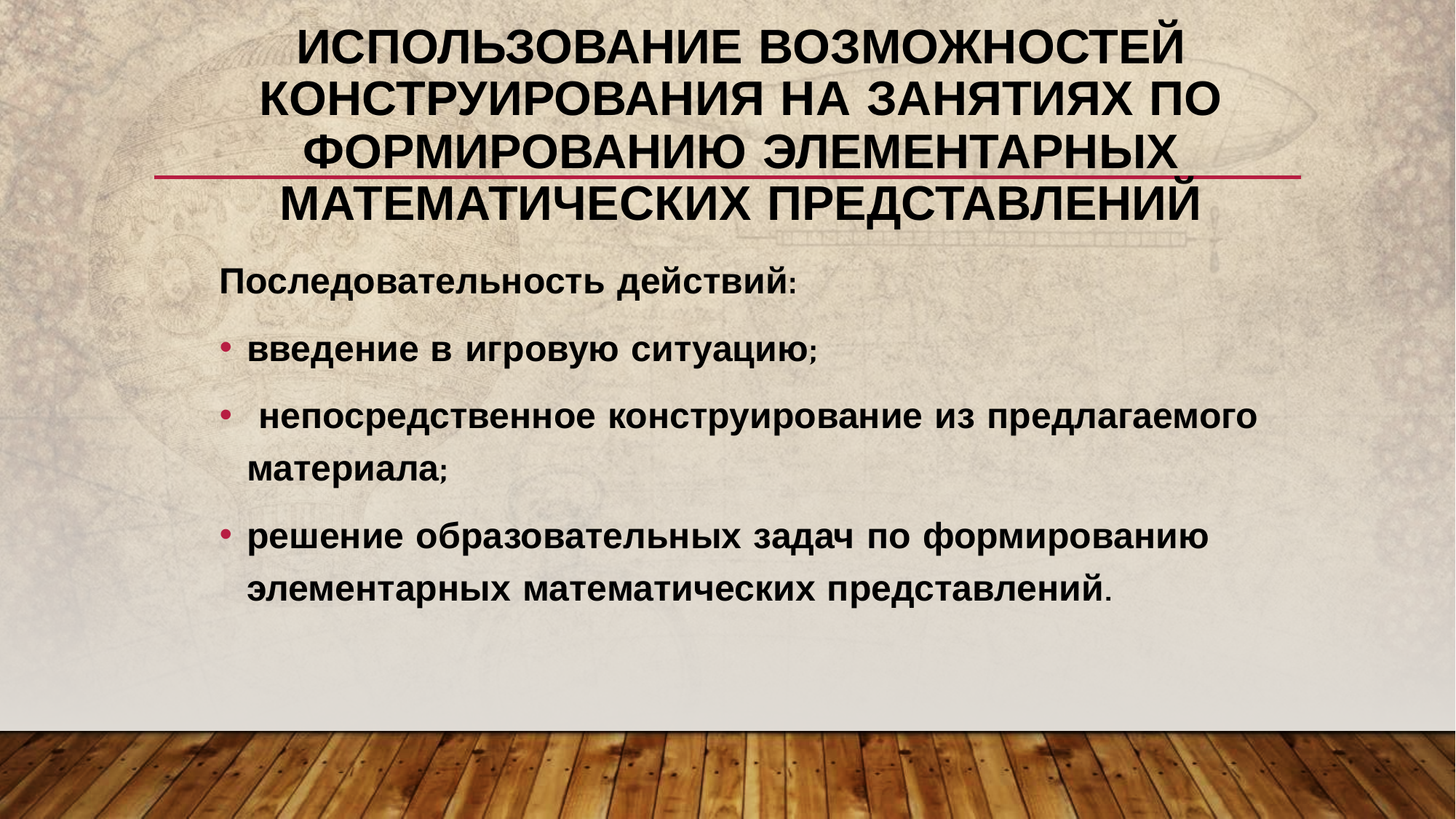

# Использование возможностей конструирования на занятиях по формированию элементарных математических представлений
Последовательность действий:
введение в игровую ситуацию;
 непосредственное конструирование из предлагаемого материала;
решение образовательных задач по формированию элементарных математических представлений.